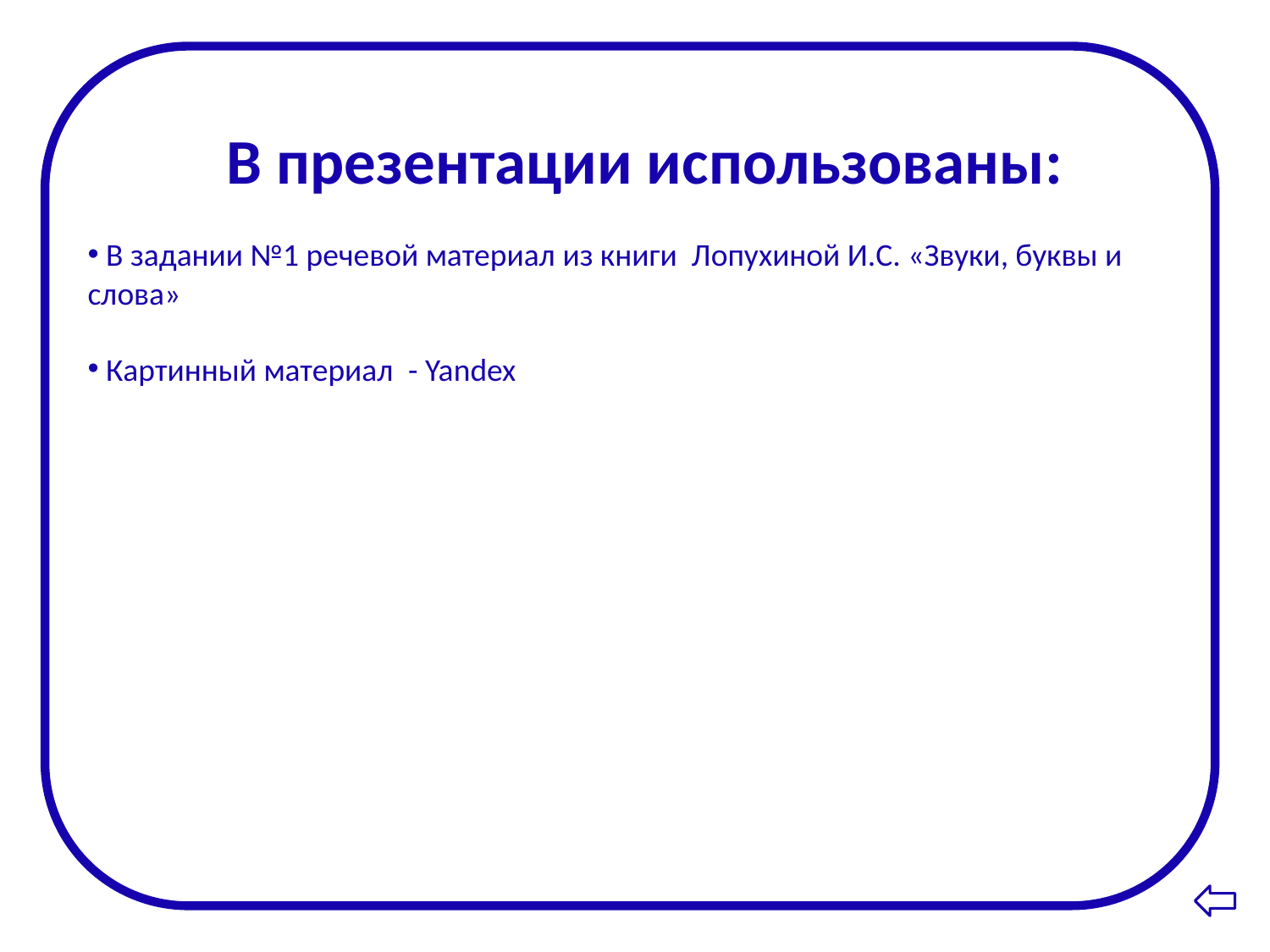

В презентации использованы:

 В задании №1 речевой материал из книги  Лопухиной И.С. «Звуки, буквы и слова»

 Картинный материал  - Yandex